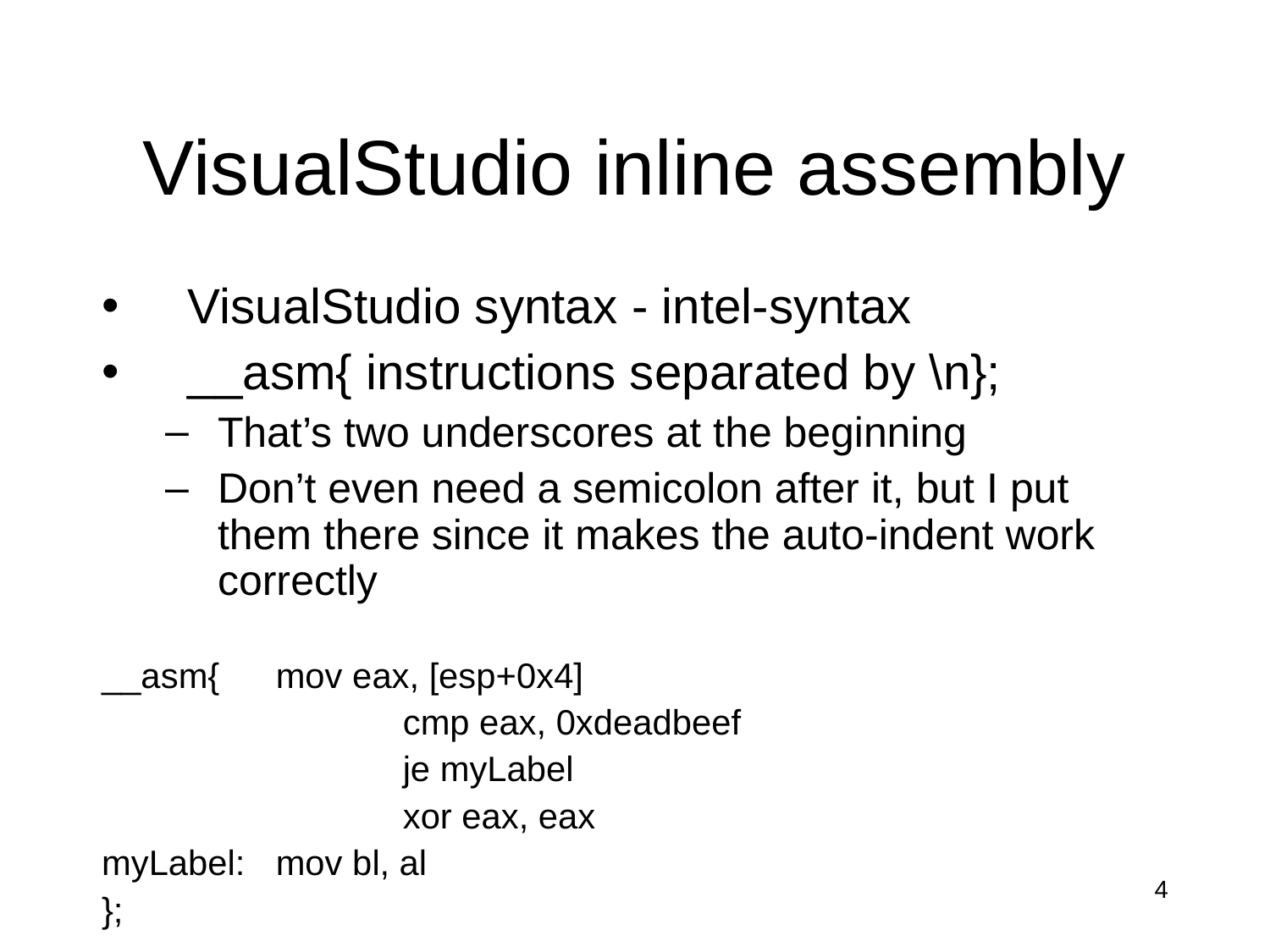

VisualStudio inline assembly
VisualStudio syntax - intel-syntax
__asm{ instructions separated by \n};
That’s two underscores at the beginning
Don’t even need a semicolon after it, but I put them there since it makes the auto-indent work correctly

__asm{ 	mov eax, [esp+0x4]
			cmp eax, 0xdeadbeef
			je myLabel
			xor eax, eax
myLabel:	mov bl, al
};
4